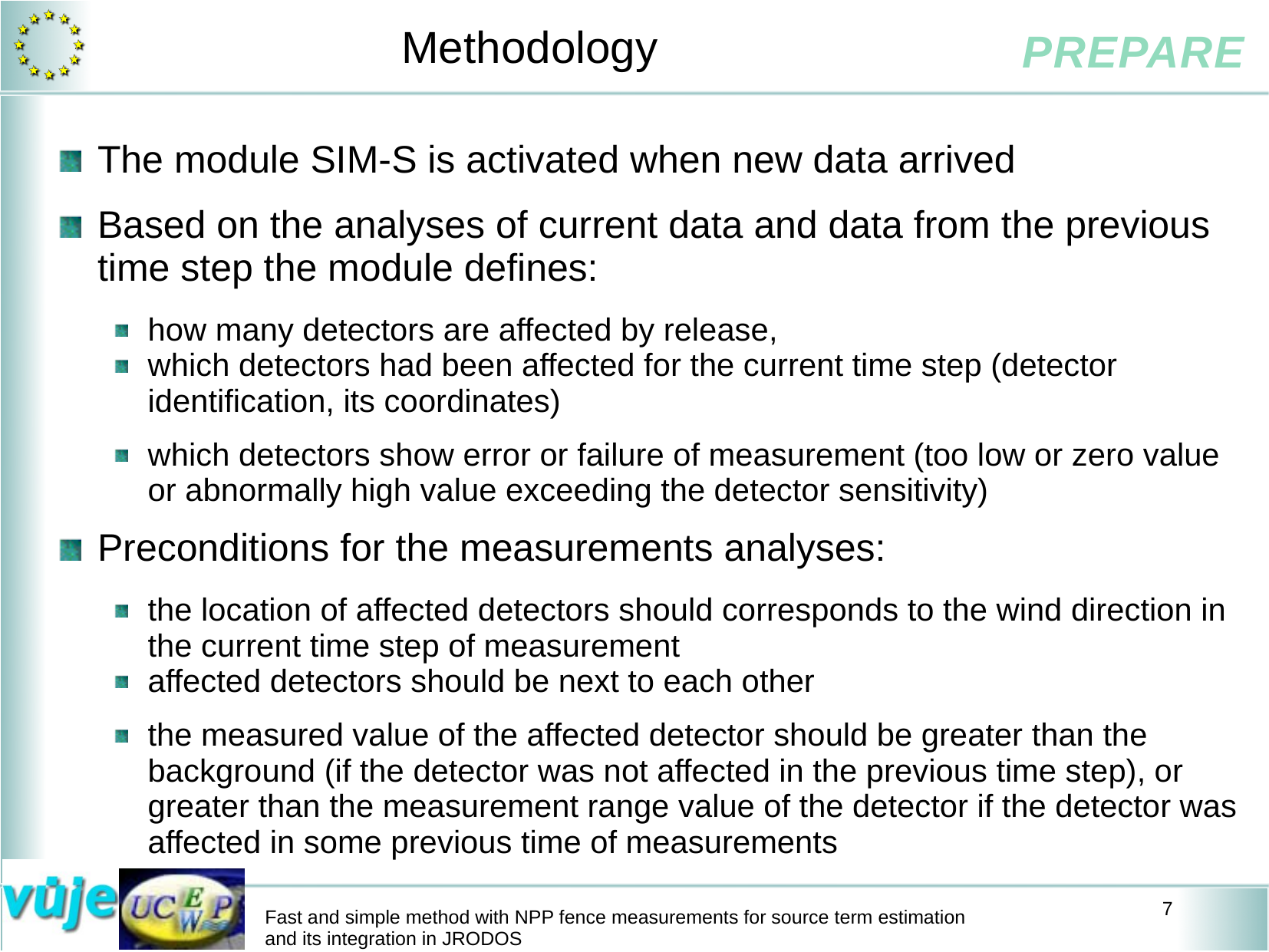

# Methodology
The module SIM-S is activated when new data arrived
Based on the analyses of current data and data from the previous time step the module defines:
how many detectors are affected by release,
which detectors had been affected for the current time step (detector identification, its coordinates)
which detectors show error or failure of measurement (too low or zero value or abnormally high value exceeding the detector sensitivity)
Preconditions for the measurements analyses:
the location of affected detectors should corresponds to the wind direction in the current time step of measurement
affected detectors should be next to each other
the measured value of the affected detector should be greater than the background (if the detector was not affected in the previous time step), or greater than the measurement range value of the detector if the detector was affected in some previous time of measurements